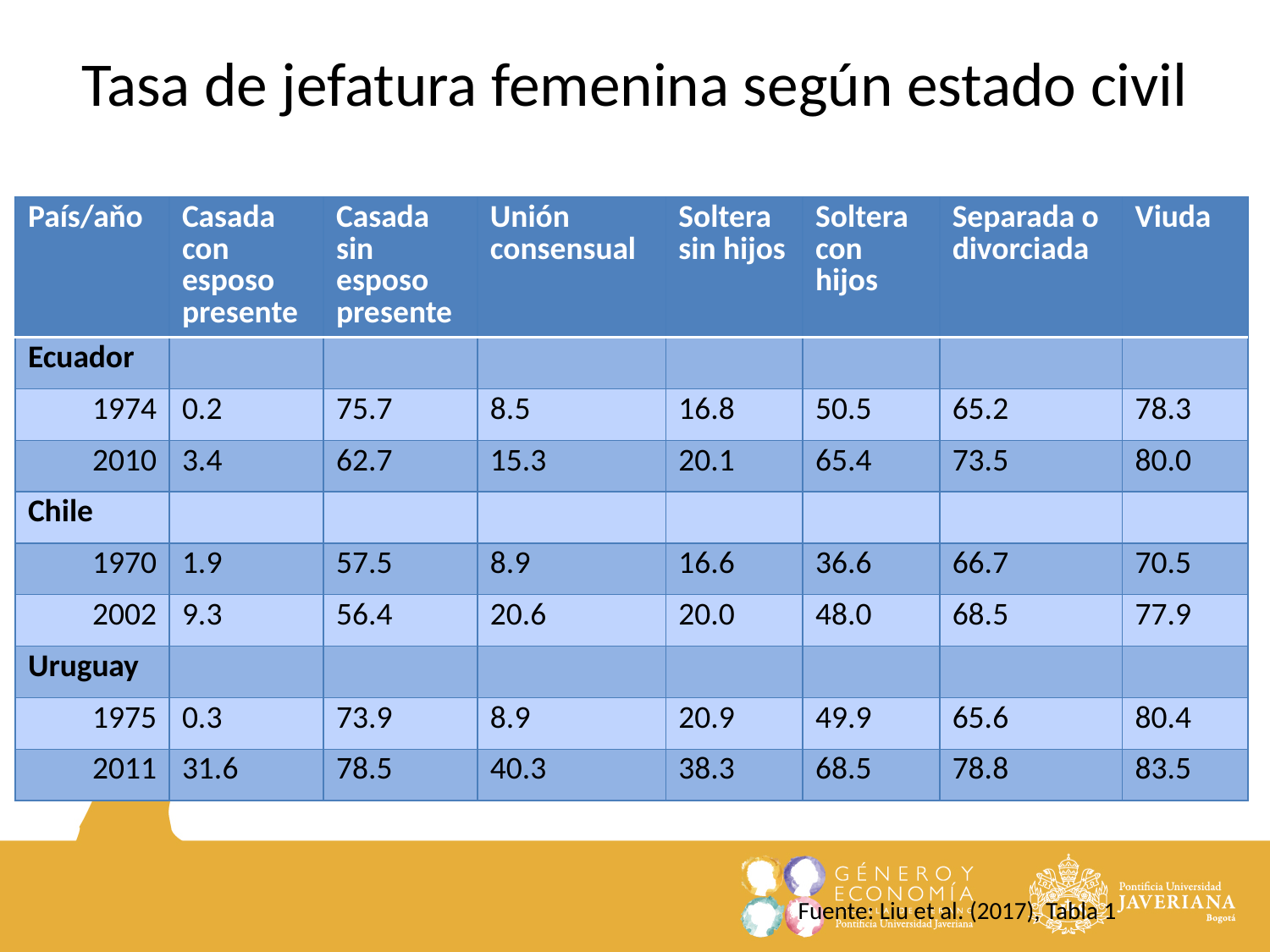

Tasa de jefatura femenina según estado civil
| País/aňo | Casada con esposo presente | Casada sin esposo presente | Unión consensual | Soltera sin hijos | Soltera con hijos | Separada o divorciada | Viuda |
| --- | --- | --- | --- | --- | --- | --- | --- |
| Ecuador |  |  |  |  |  |  |  |
| 1974 | 0.2 | 75.7 | 8.5 | 16.8 | 50.5 | 65.2 | 78.3 |
| 2010 | 3.4 | 62.7 | 15.3 | 20.1 | 65.4 | 73.5 | 80.0 |
| Chile |  |  |  |  |  |  |  |
| 1970 | 1.9 | 57.5 | 8.9 | 16.6 | 36.6 | 66.7 | 70.5 |
| 2002 | 9.3 | 56.4 | 20.6 | 20.0 | 48.0 | 68.5 | 77.9 |
| Uruguay |  |  |  |  |  |  |  |
| 1975 | 0.3 | 73.9 | 8.9 | 20.9 | 49.9 | 65.6 | 80.4 |
| 2011 | 31.6 | 78.5 | 40.3 | 38.3 | 68.5 | 78.8 | 83.5 |
Fuente: Liu et al. (2017), Tabla 1